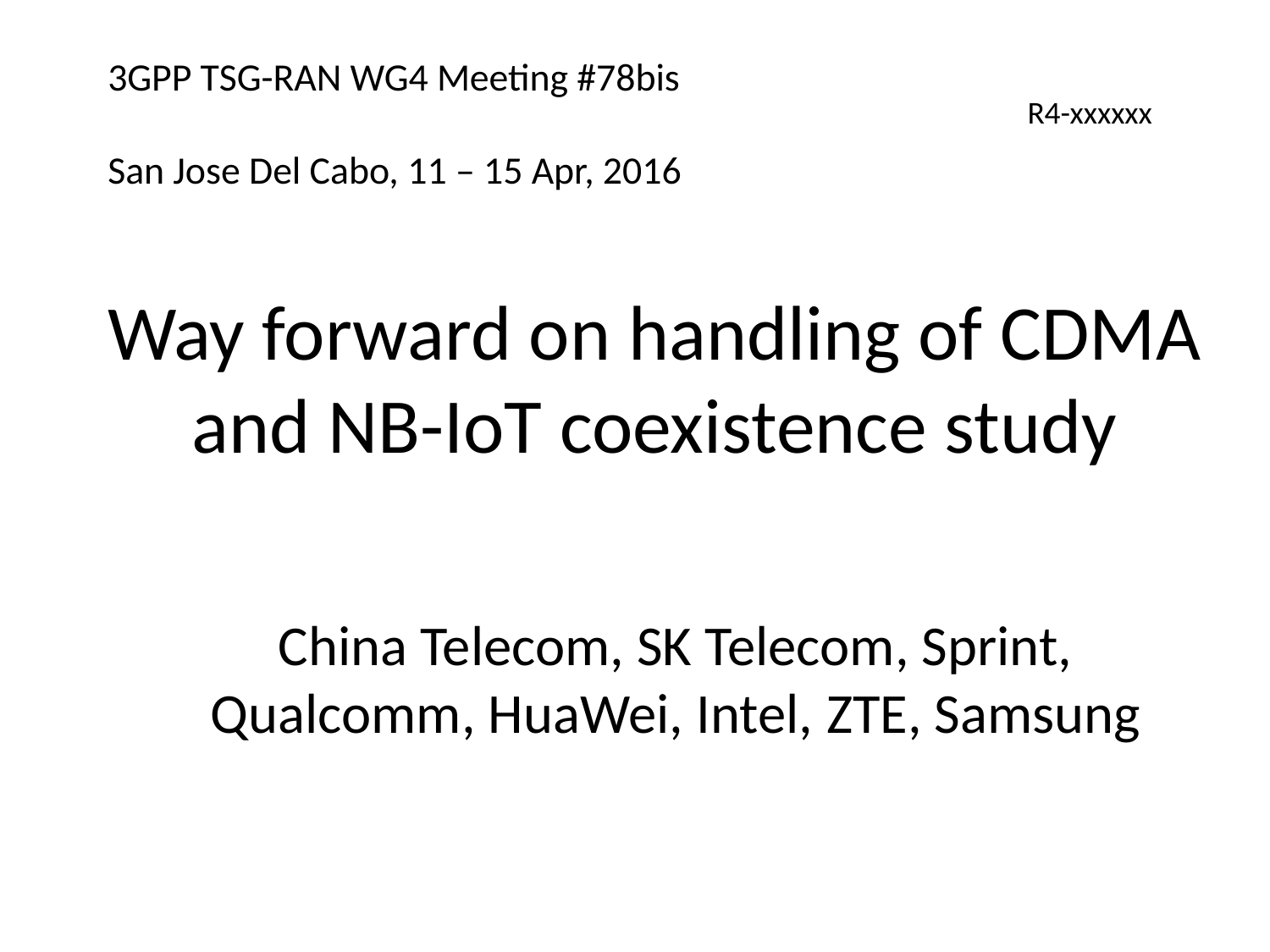

# 3GPP TSG-RAN WG4 Meeting #78bis San Jose Del Cabo, 11 – 15 Apr, 2016
R4-xxxxxx
Way forward on handling of CDMA and NB-IoT coexistence study
China Telecom, SK Telecom, Sprint, Qualcomm, HuaWei, Intel, ZTE, Samsung